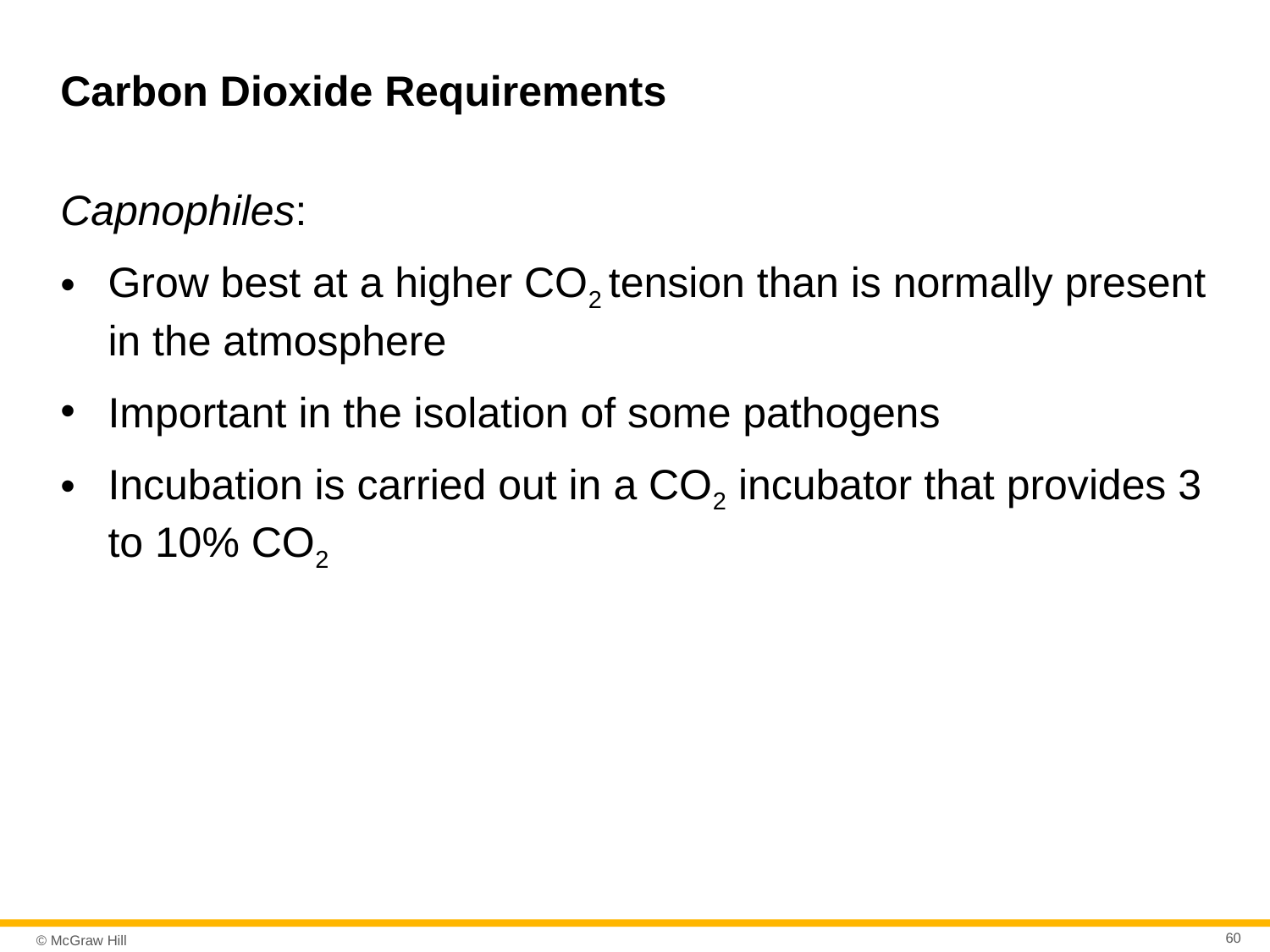

# Carbon Dioxide Requirements
Capnophiles:
Grow best at a higher CO2 tension than is normally present in the atmosphere
Important in the isolation of some pathogens
Incubation is carried out in a CO2 incubator that provides 3 to 10% CO2